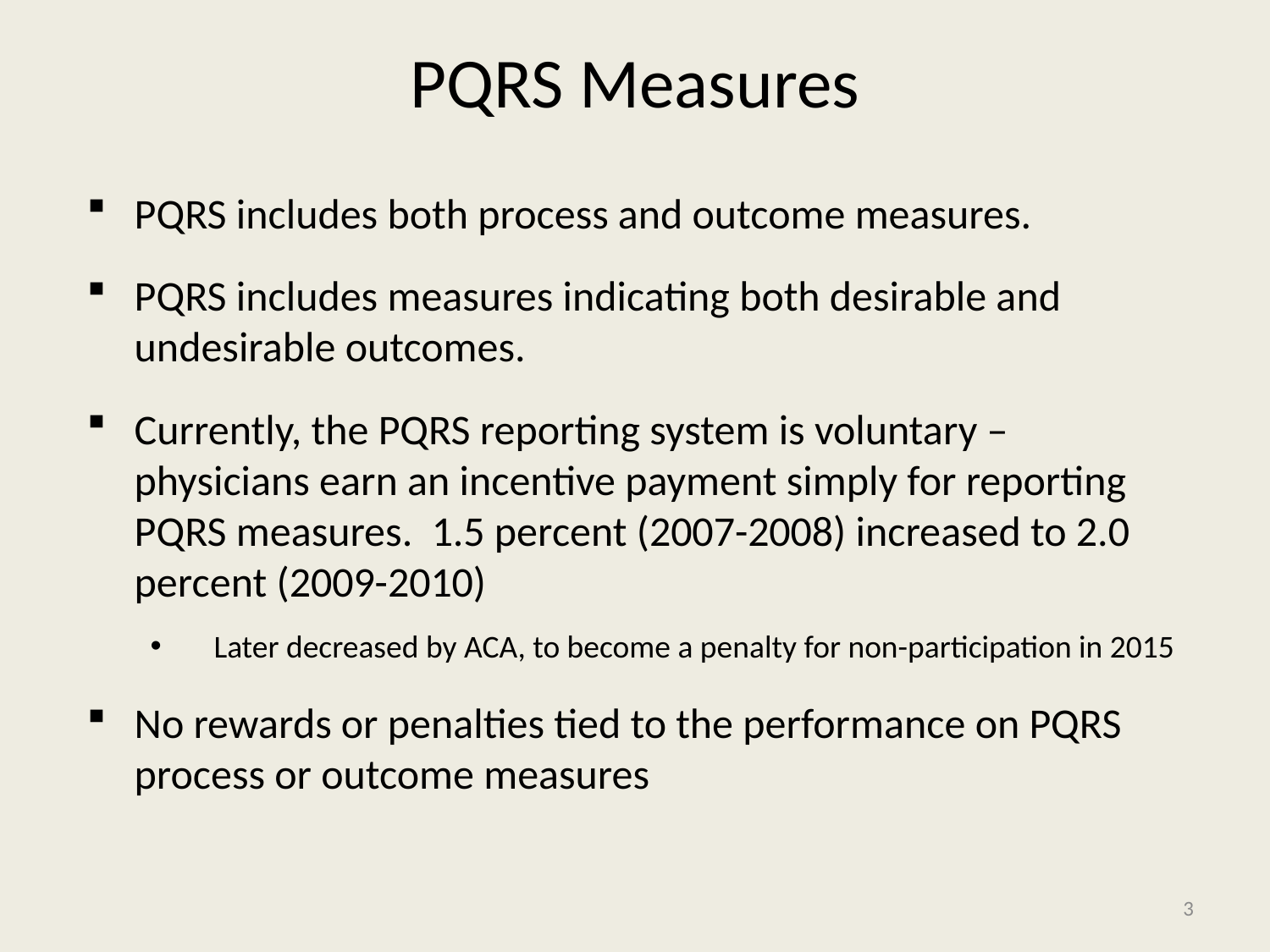

# PQRS Measures
PQRS includes both process and outcome measures.
PQRS includes measures indicating both desirable and undesirable outcomes.
Currently, the PQRS reporting system is voluntary – physicians earn an incentive payment simply for reporting PQRS measures.  1.5 percent (2007-2008) increased to 2.0 percent (2009-2010)
Later decreased by ACA, to become a penalty for non-participation in 2015
No rewards or penalties tied to the performance on PQRS process or outcome measures

3